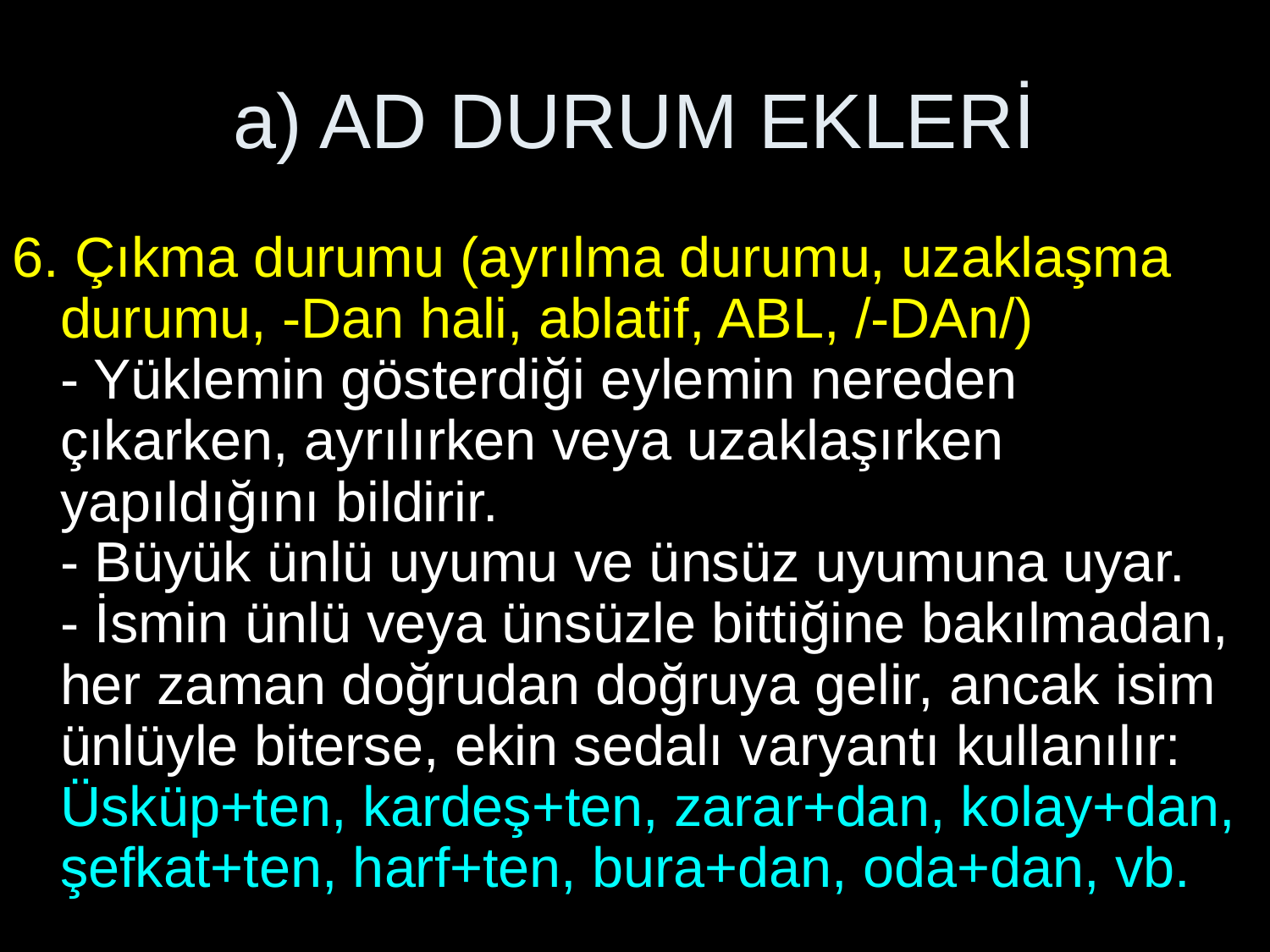

# a) AD DURUM EKLERİ
6. Çıkma durumu (ayrılma durumu, uzaklaşma durumu, -Dan hali, ablatif, ABL, /-DAn/)
- Yüklemin gösterdiği eylemin nereden çıkarken, ayrılırken veya uzaklaşırken yapıldığını bildirir.
- Büyük ünlü uyumu ve ünsüz uyumuna uyar.
- İsmin ünlü veya ünsüzle bittiğine bakılmadan, her zaman doğrudan doğruya gelir, ancak isim ünlüyle biterse, ekin sedalı varyantı kullanılır:
Üsküp+ten, kardeş+ten, zarar+dan, kolay+dan, şefkat+ten, harf+ten, bura+dan, oda+dan, vb.